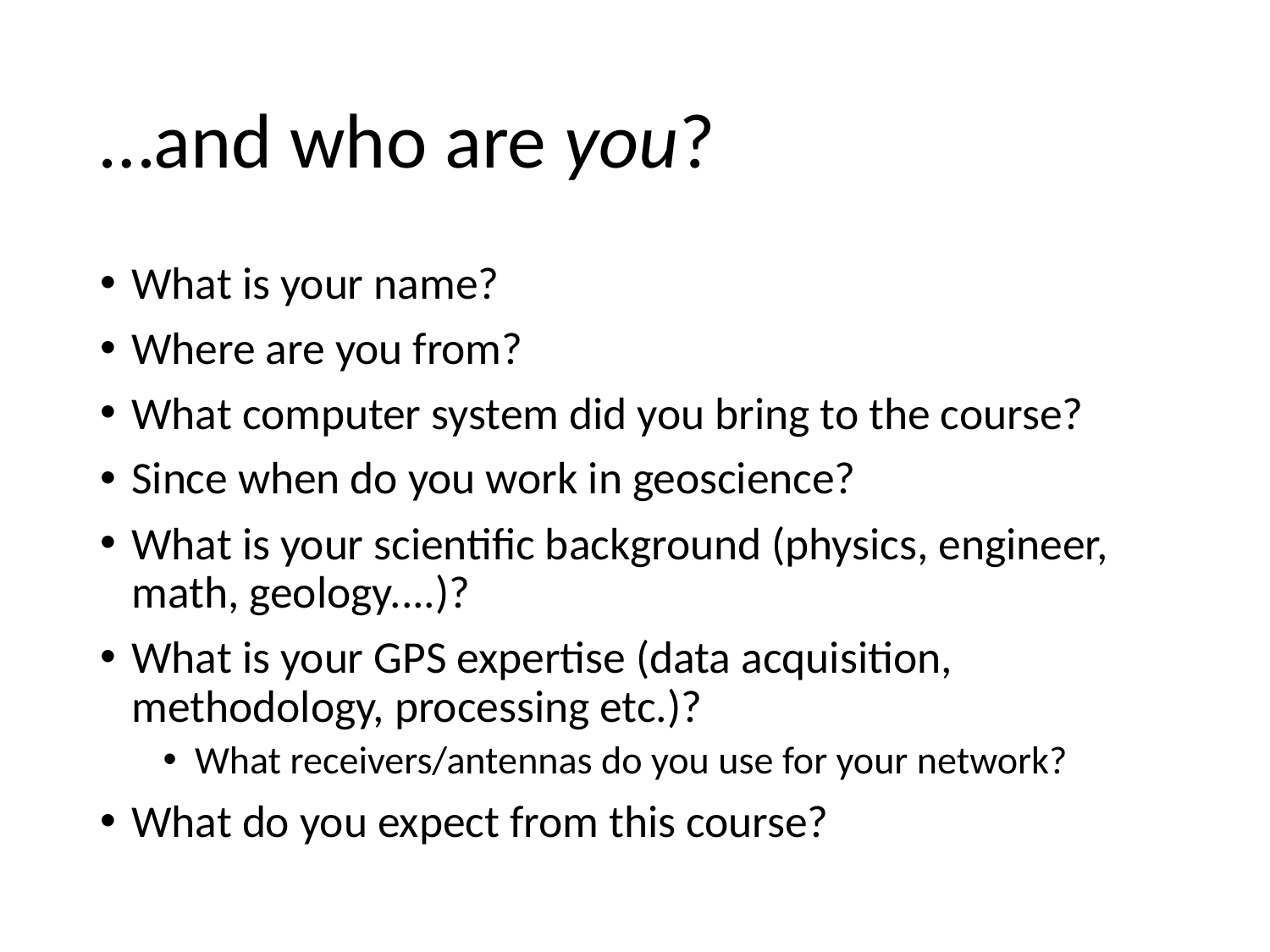

# …and who are you?
What is your name?
Where are you from?
What computer system did you bring to the course?
Since when do you work in geoscience?
What is your scientific background (physics, engineer, math, geology....)?
What is your GPS expertise (data acquisition, methodology, processing etc.)?
What receivers/antennas do you use for your network?
What do you expect from this course?